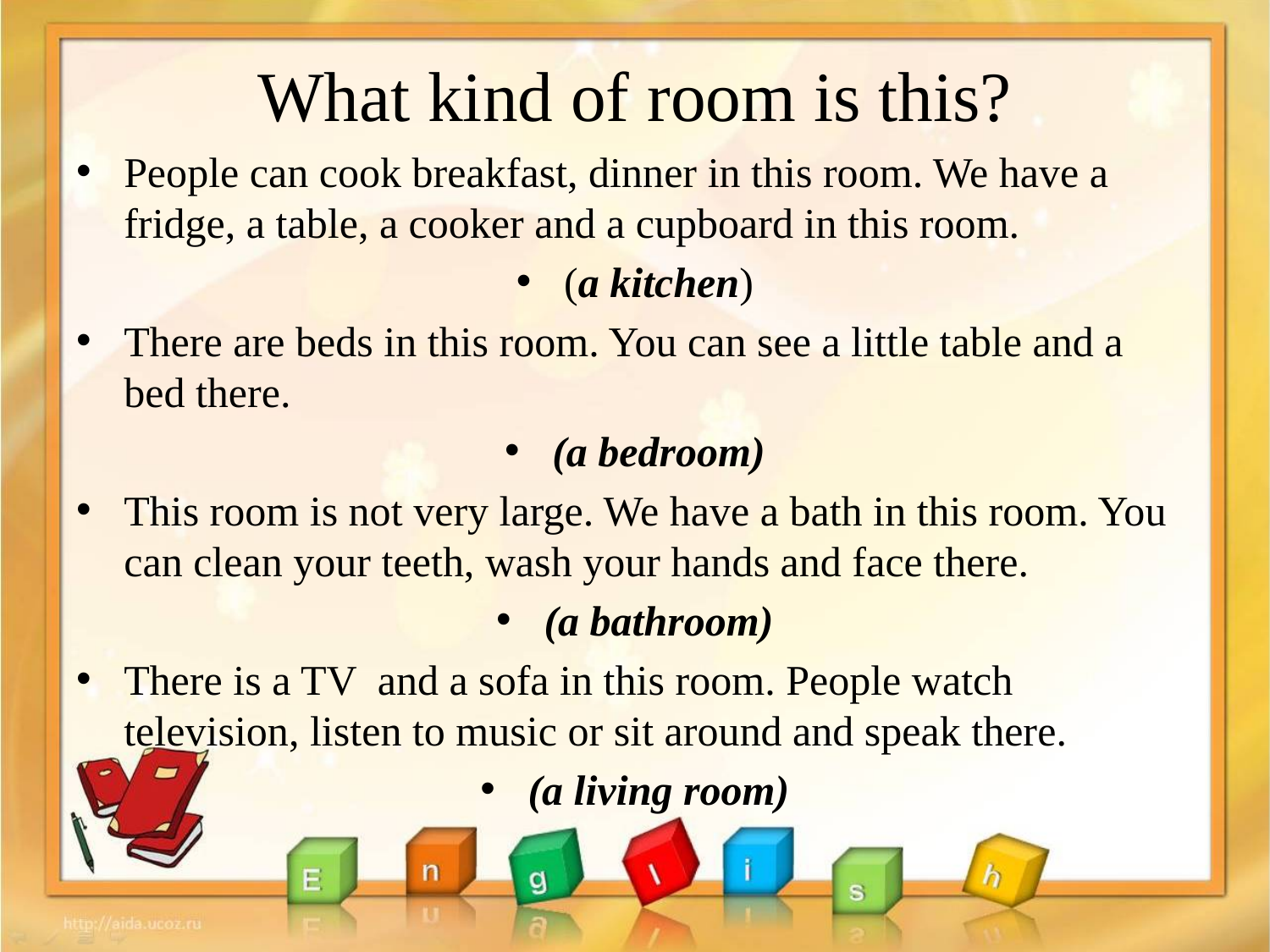

# What kind of room is this?
People can cook breakfast, dinner in this room. We have a fridge, a table, a cooker and a cupboard in this room.
(a kitchen)
There are beds in this room. You can see a little table and a bed there.
(a bedroom)
This room is not very large. We have a bath in this room. You can clean your teeth, wash your hands and face there.
(a bathroom)
There is a TV  and a sofa in this room. People watch television, listen to music or sit around and speak there.
(a living room)